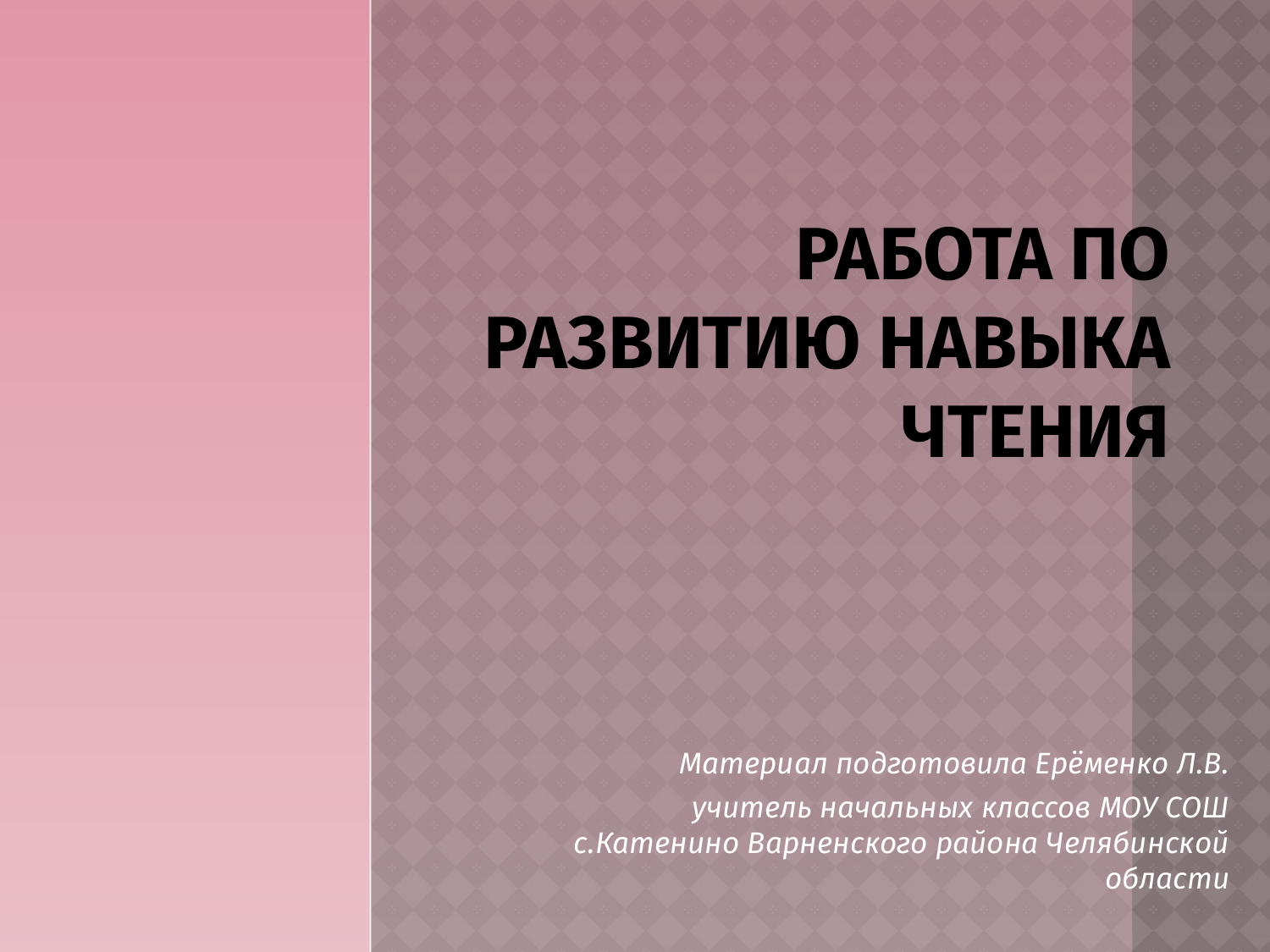

# Работа по развитию навыка чтения
Материал подготовила Ерёменко Л.В.
учитель начальных классов МОУ СОШ с.Катенино Варненского района Челябинской области